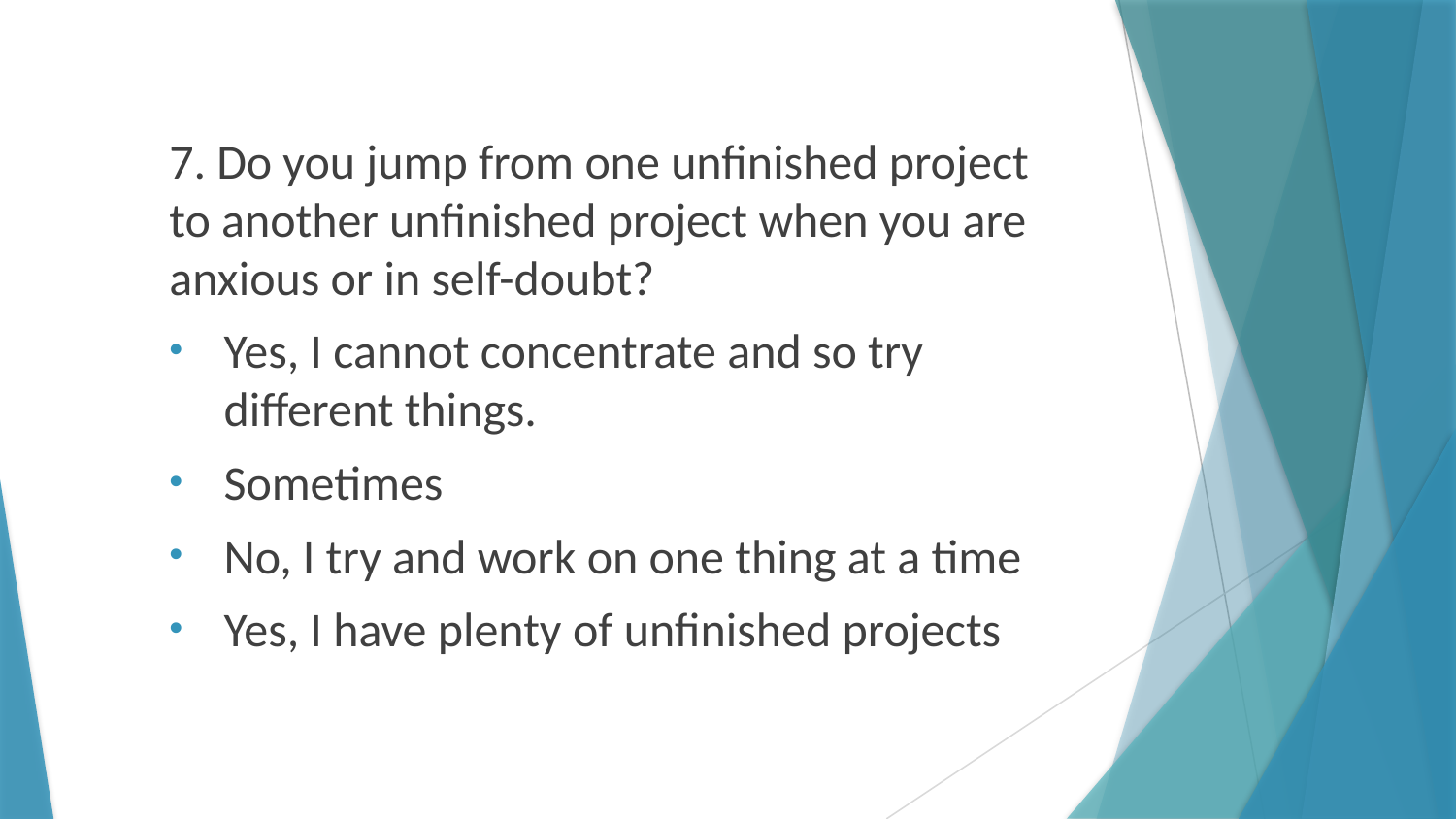

7. Do you jump from one unfinished project to another unfinished project when you are anxious or in self-doubt?
Yes, I cannot concentrate and so try different things.
Sometimes
No, I try and work on one thing at a time
Yes, I have plenty of unfinished projects